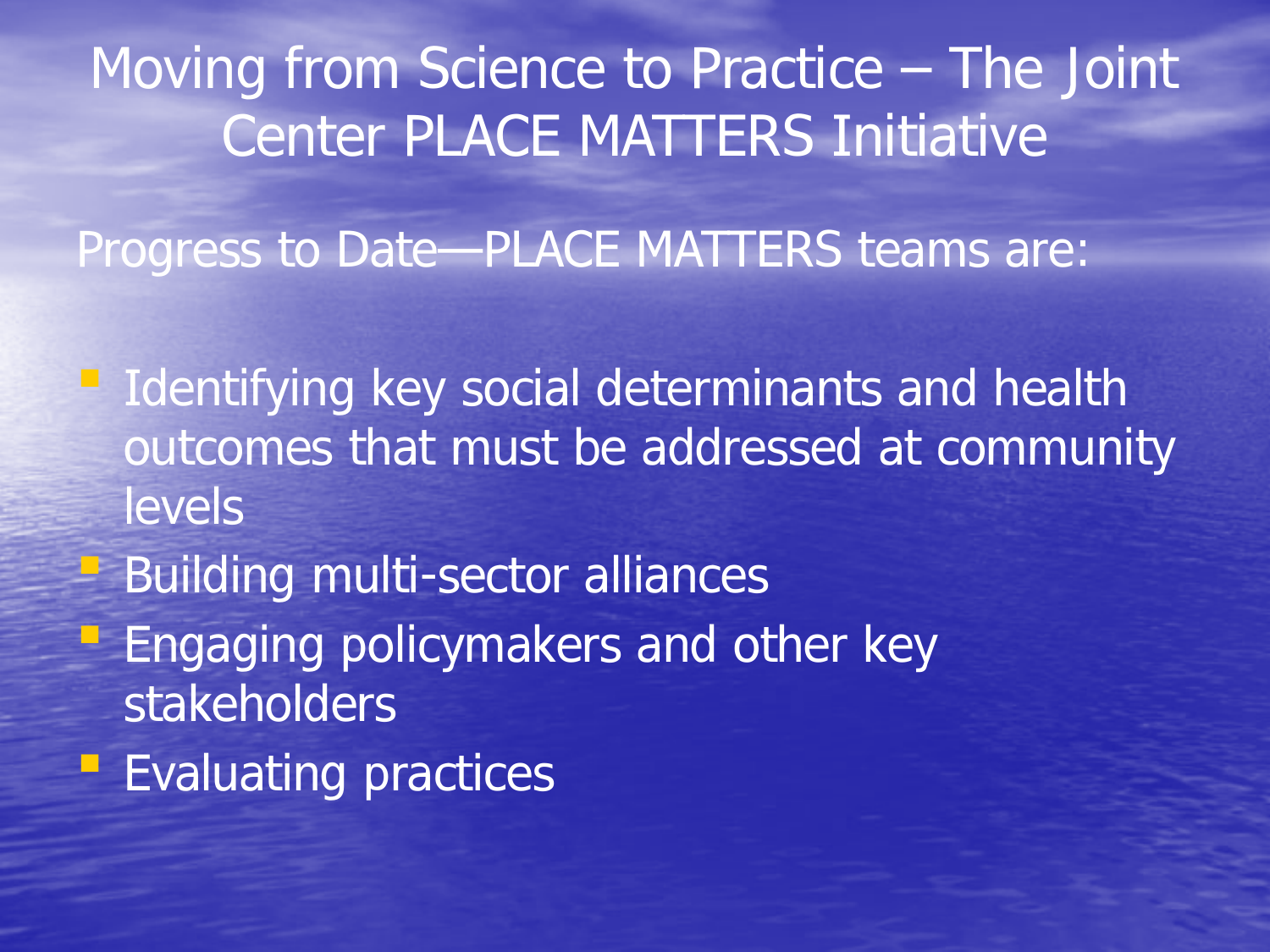

# Moving from Science to Practice – The Joint Center Place Matters Initiative
Progress to Date—Place Matters teams are:

Identifying key social determinants and health outcomes that must be addressed at community levels
Building multi-sector alliances
Engaging policymakers and other key stakeholders
Evaluating practices